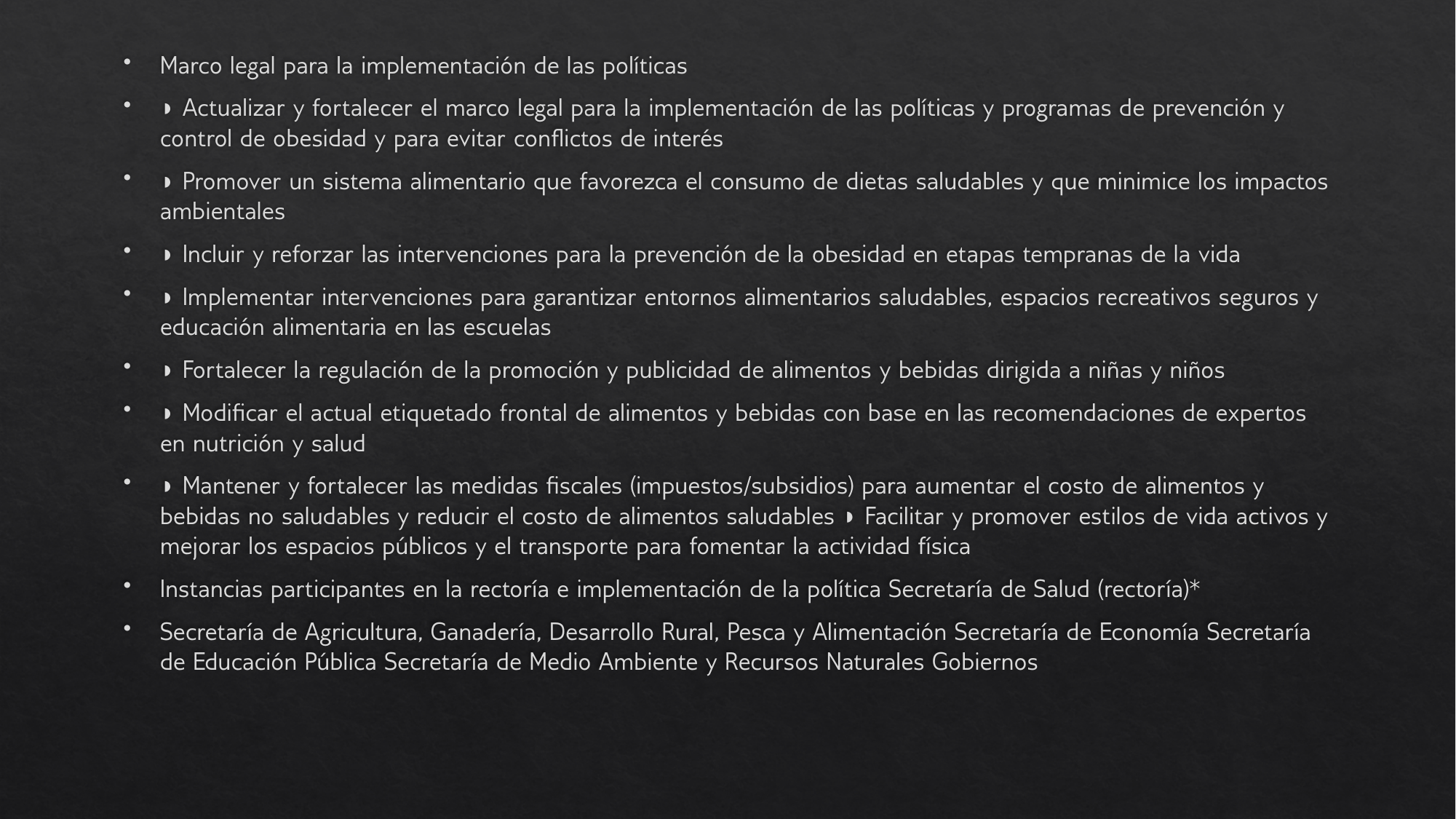

Marco legal para la implementación de las políticas
◗ Actualizar y fortalecer el marco legal para la implementación de las políticas y programas de prevención y control de obesidad y para evitar conflictos de interés
◗ Promover un sistema alimentario que favorezca el consumo de dietas saludables y que minimice los impactos ambientales
◗ Incluir y reforzar las intervenciones para la prevención de la obesidad en etapas tempranas de la vida
◗ Implementar intervenciones para garantizar entornos alimentarios saludables, espacios recreativos seguros y educación alimentaria en las escuelas
◗ Fortalecer la regulación de la promoción y publicidad de alimentos y bebidas dirigida a niñas y niños
◗ Modificar el actual etiquetado frontal de alimentos y bebidas con base en las recomendaciones de expertos en nutrición y salud
◗ Mantener y fortalecer las medidas fiscales (impuestos/subsidios) para aumentar el costo de alimentos y bebidas no saludables y reducir el costo de alimentos saludables ◗ Facilitar y promover estilos de vida activos y mejorar los espacios públicos y el transporte para fomentar la actividad física
Instancias participantes en la rectoría e implementación de la política Secretaría de Salud (rectoría)*
Secretaría de Agricultura, Ganadería, Desarrollo Rural, Pesca y Alimentación Secretaría de Economía Secretaría de Educación Pública Secretaría de Medio Ambiente y Recursos Naturales Gobiernos